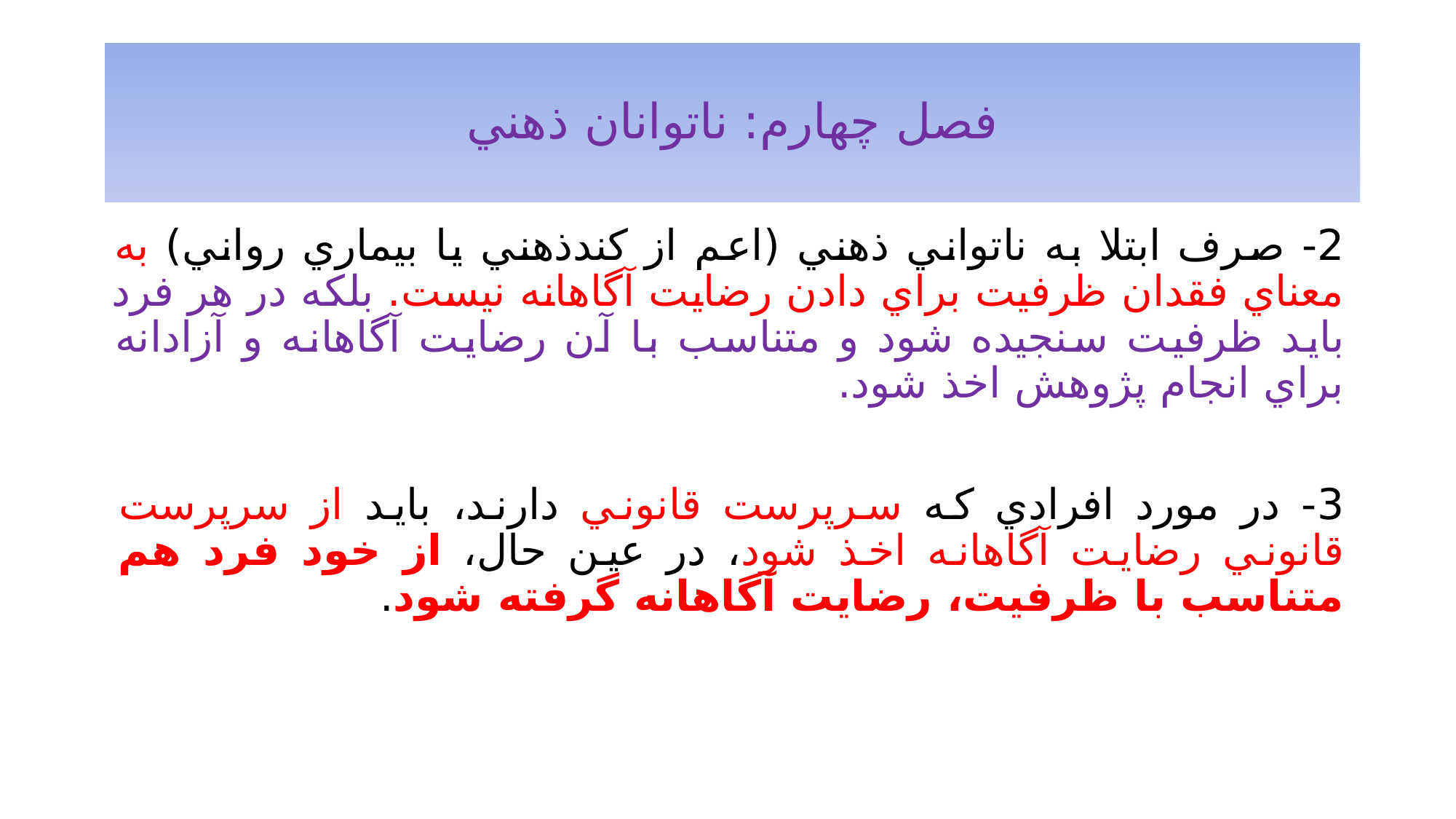

# فصل چهارم: ناتوانان ذهني
2- صرف ابتلا به ناتواني ذهني (اعم از کندذهني يا بيماري رواني) به معناي فقدان ظرفيت براي دادن رضايت آگاهانه نيست. بلکه در هر فرد بايد ظرفيت سنجيده شود و متناسب با آن رضايت آگاهانه و آزادانه براي انجام پژوهش اخذ شود.

3- در مورد افرادي که سرپرست قانوني دارند، بايد از سرپرست قانوني رضايت آگاهانه اخذ شود، در عين حال، از خود فرد هم متناسب با ظرفيت، رضايت آگاهانه گرفته شود.